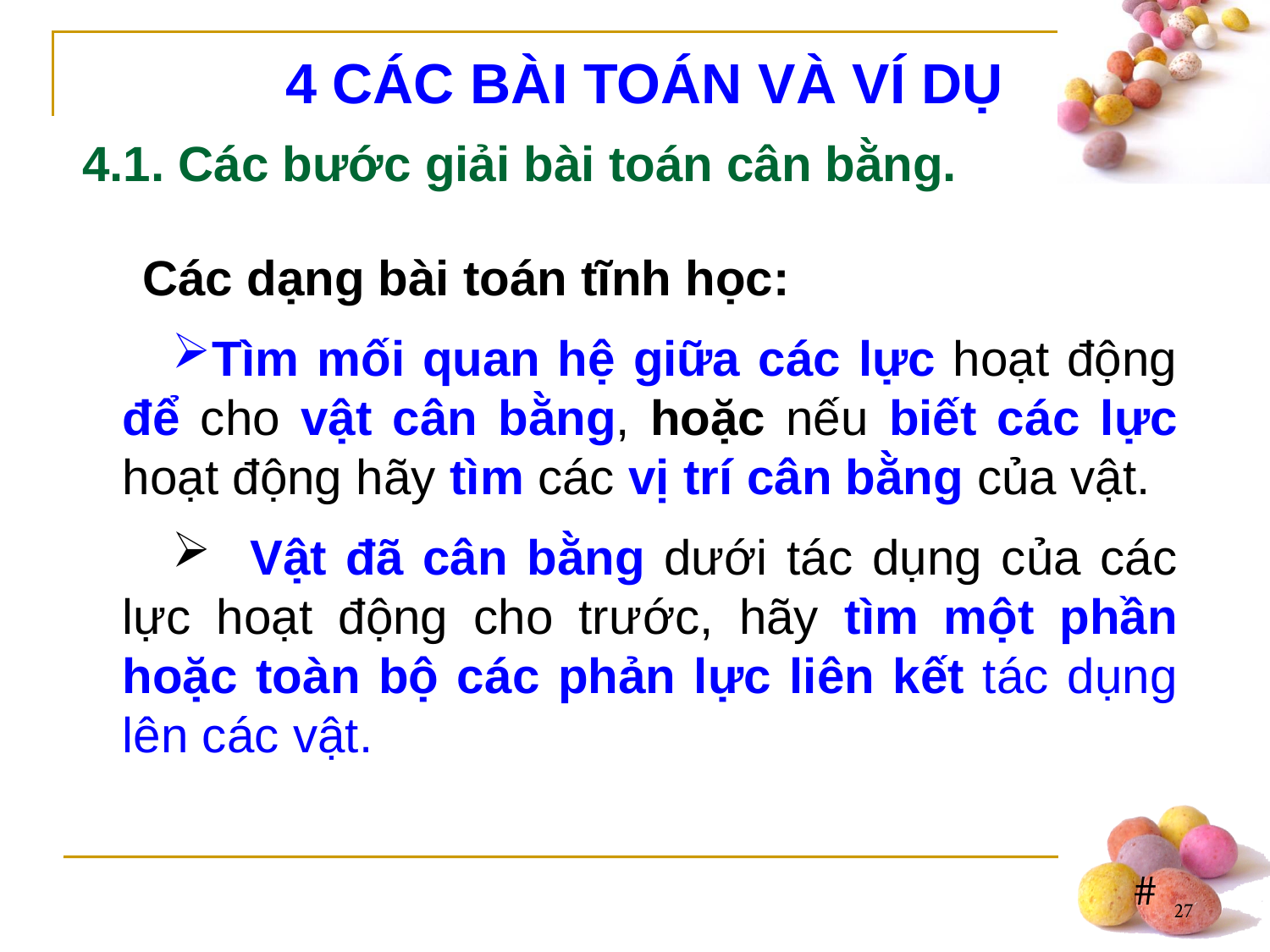

4 CÁC BÀI TOÁN VÀ VÍ DỤ
4.1. Các bước giải bài toán cân bằng.
Các dạng bài toán tĩnh học:
Tìm mối quan hệ giữa các lực hoạt động để cho vật cân bằng, hoặc nếu biết các lực hoạt động hãy tìm các vị trí cân bằng của vật.
  Vật đã cân bằng dưới tác dụng của các lực hoạt động cho trước, hãy tìm một phần hoặc toàn bộ các phản lực liên kết tác dụng lên các vật.
27